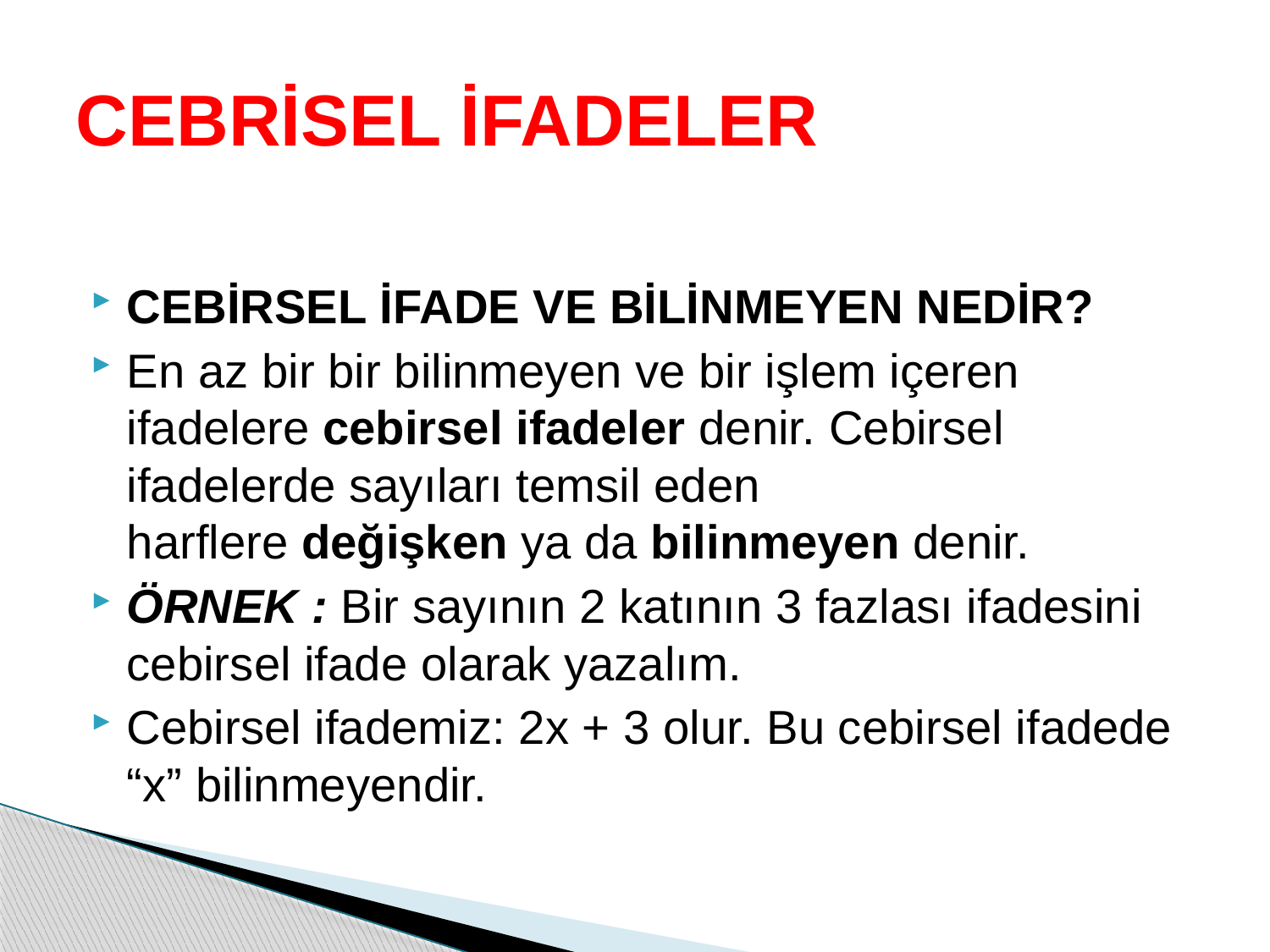

# CEBRİSEL İFADELER

CEBİRSEL İFADE VE BİLİNMEYEN NEDİR?
En az bir bir bilinmeyen ve bir işlem içeren ifadelere cebirsel ifadeler denir. Cebirsel ifadelerde sayıları temsil eden harflere değişken ya da bilinmeyen denir.
ÖRNEK : Bir sayının 2 katının 3 fazlası ifadesini cebirsel ifade olarak yazalım.
Cebirsel ifademiz: 2x + 3 olur. Bu cebirsel ifadede “x” bilinmeyendir.